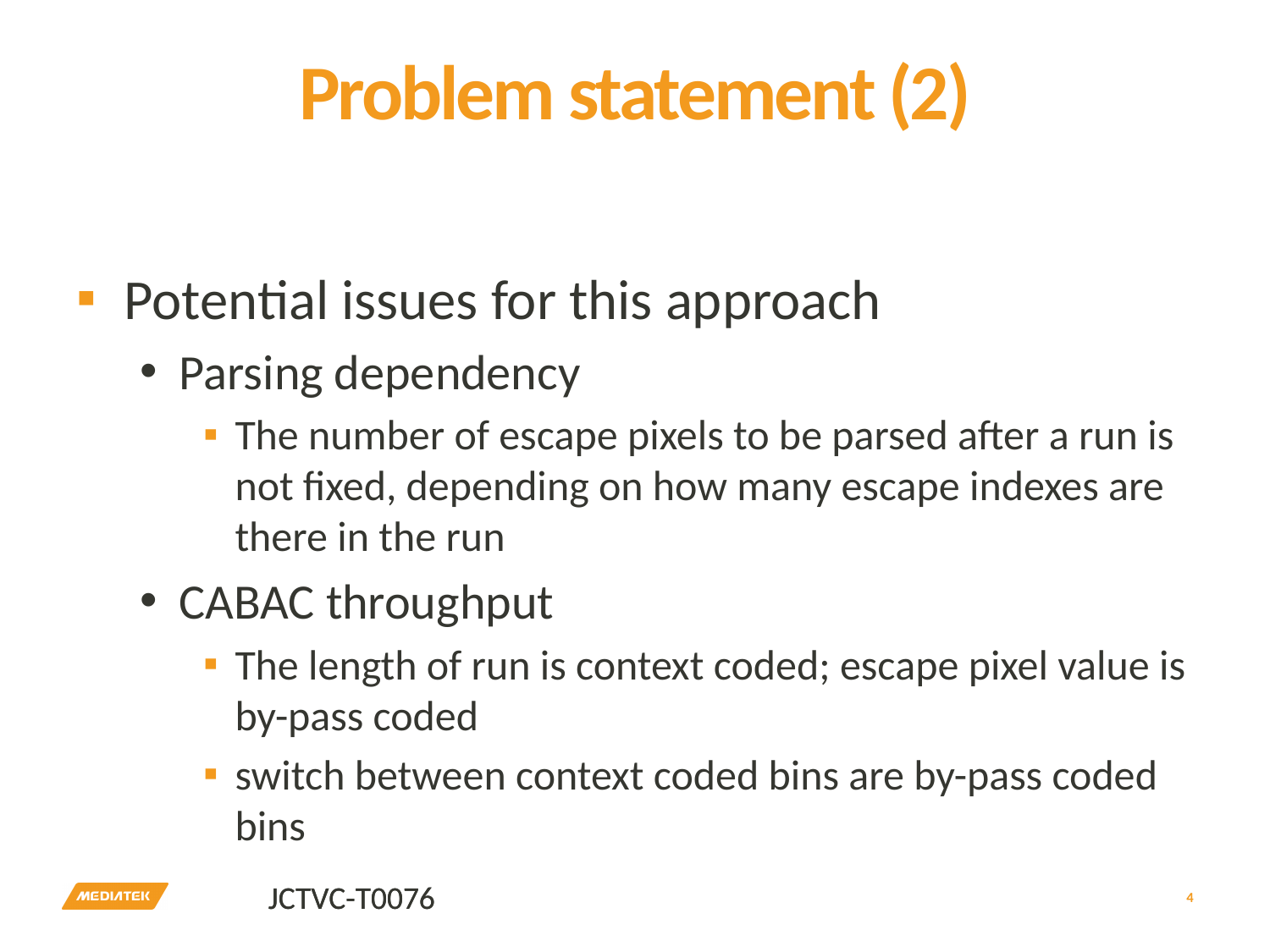

# Problem statement (2)
Potential issues for this approach
Parsing dependency
The number of escape pixels to be parsed after a run is not fixed, depending on how many escape indexes are there in the run
CABAC throughput
The length of run is context coded; escape pixel value is by-pass coded
switch between context coded bins are by-pass coded bins
4